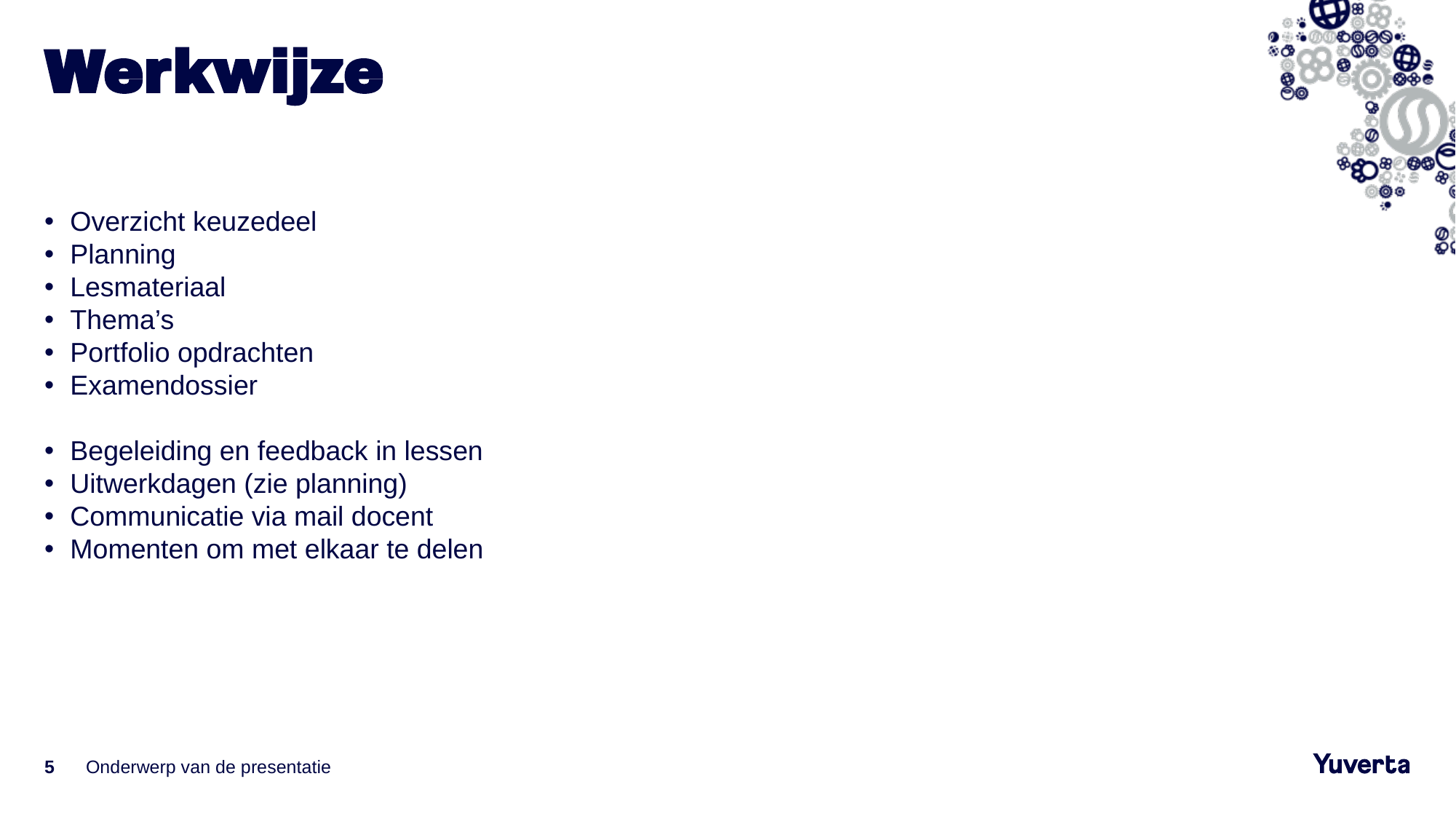

# Werkwijze
Overzicht keuzedeel
Planning
Lesmateriaal
Thema’s
Portfolio opdrachten
Examendossier

Begeleiding en feedback in lessen
Uitwerkdagen (zie planning)
Communicatie via mail docent
Momenten om met elkaar te delen

5
Onderwerp van de presentatie
1-2-2023